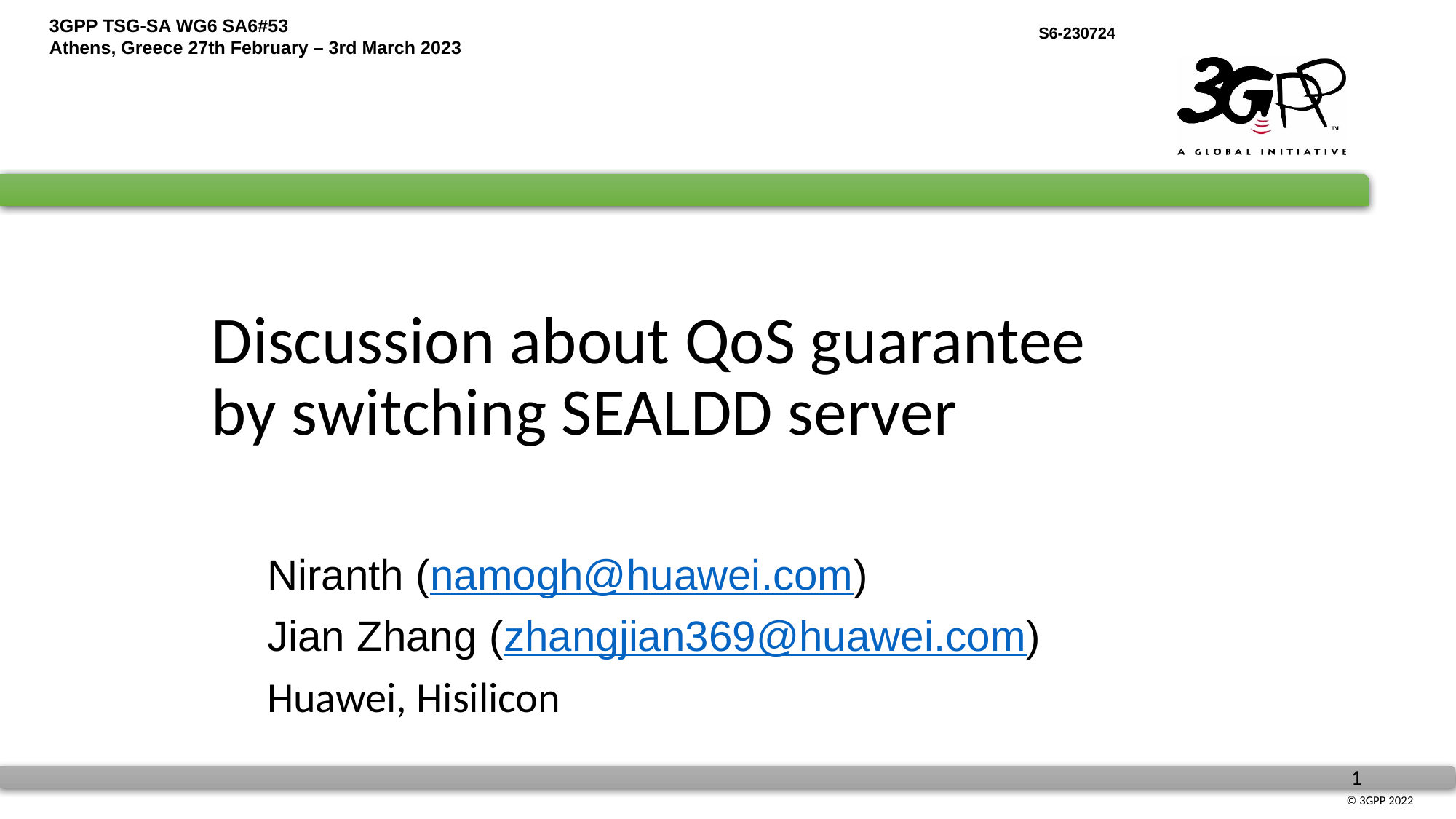

# Discussion about QoS guarantee by switching SEALDD server
Niranth (namogh@huawei.com)
Jian Zhang (zhangjian369@huawei.com)
Huawei, Hisilicon